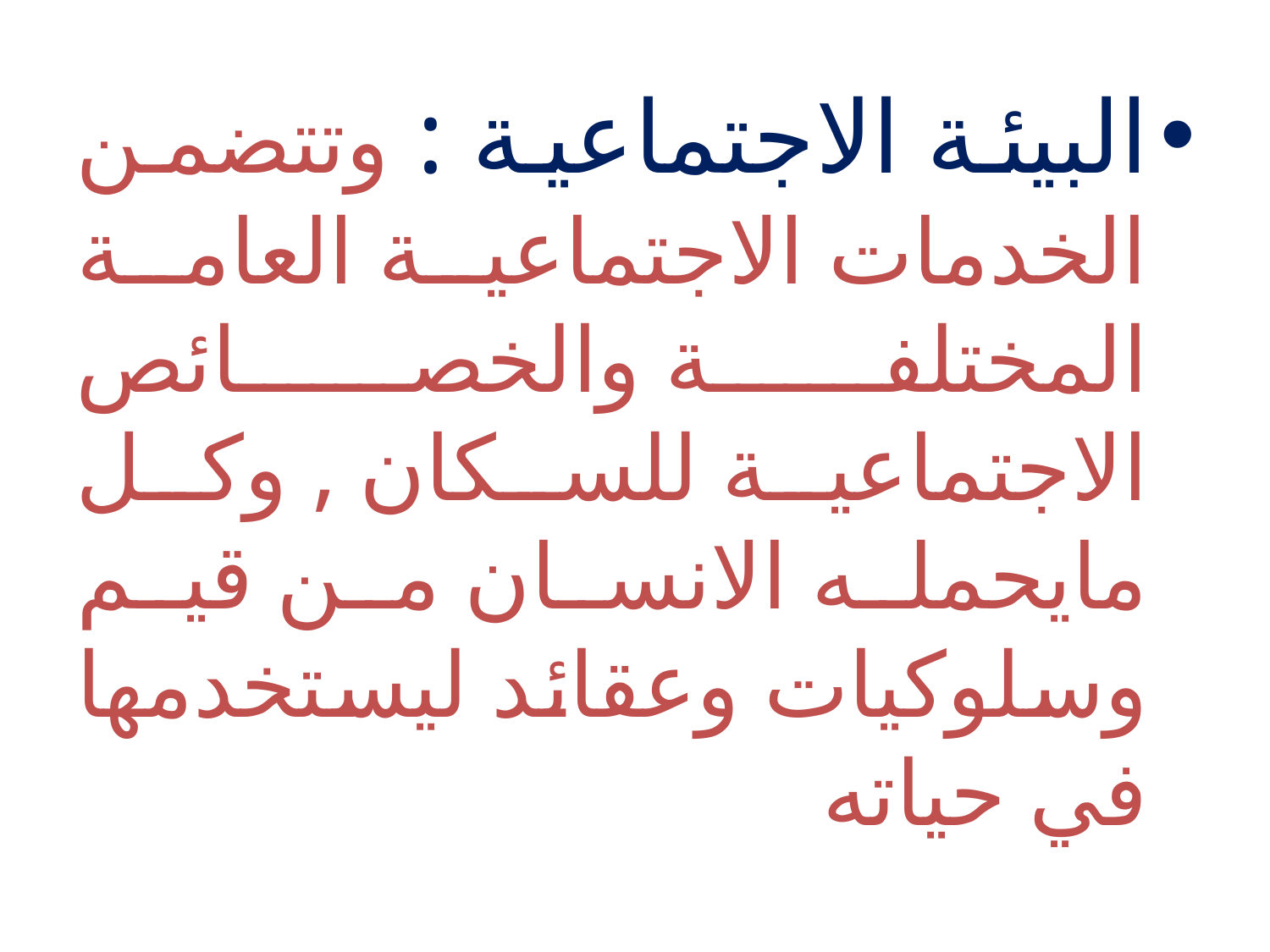

البيئة الاجتماعية : وتتضمن الخدمات الاجتماعية العامة المختلفة والخصائص الاجتماعية للسكان , وكل مايحمله الانسان من قيم وسلوكيات وعقائد ليستخدمها في حياته